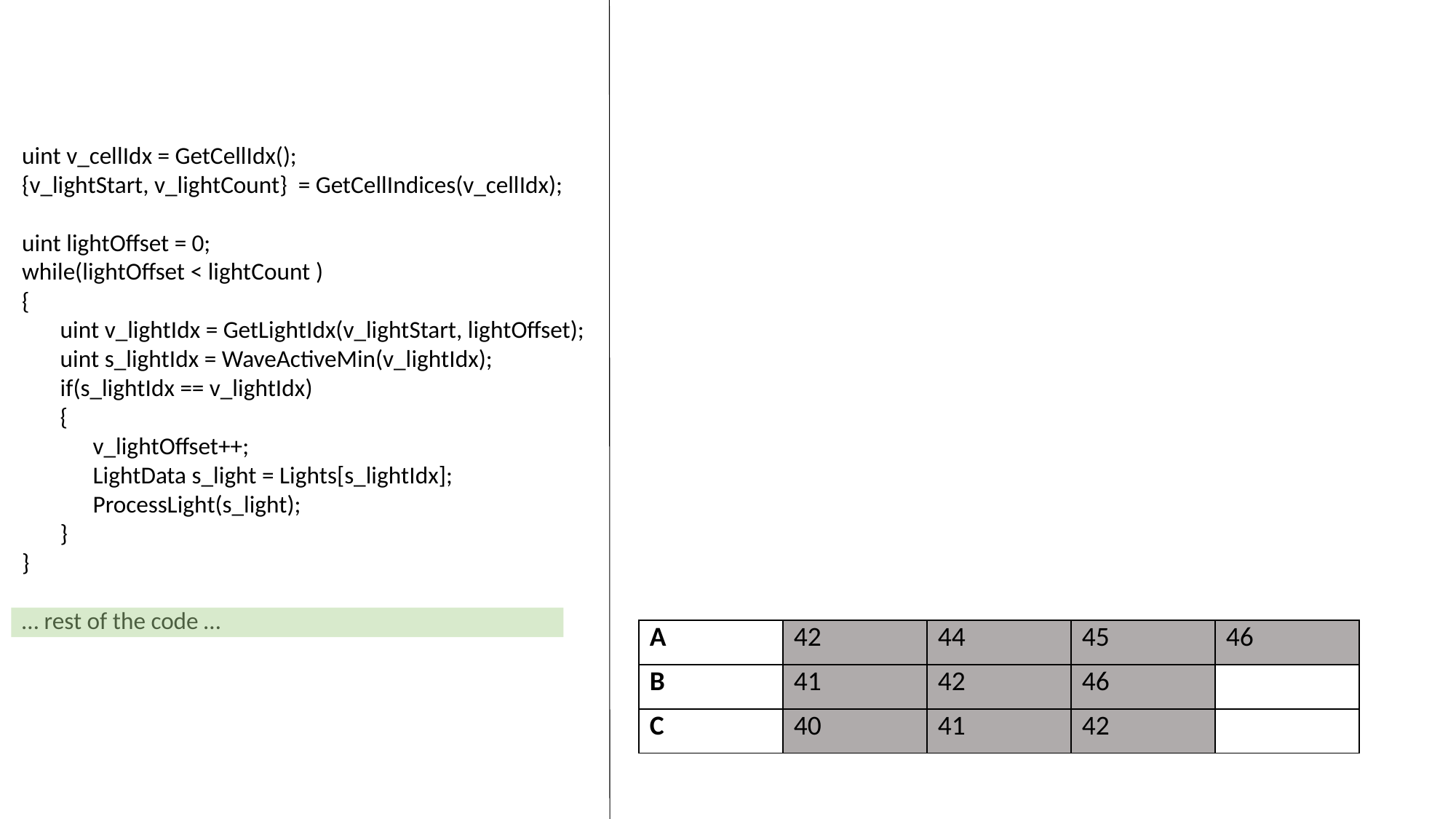

uint v_cellIdx = GetCellIdx();
{v_lightStart, v_lightCount}  = GetCellIndices(v_cellIdx);

uint lightOffset = 0;
while(lightOffset < lightCount )
{
       uint v_lightIdx = GetLightIdx(v_lightStart, lightOffset);
       uint s_lightIdx = WaveActiveMin(v_lightIdx);
       if(s_lightIdx == v_lightIdx)
       {
             v_lightOffset++;
             LightData s_light = Lights[s_lightIdx];
             ProcessLight(s_light);
       }
}

… rest of the code …

| A | 42 | 44 | 45 | 46 |
| --- | --- | --- | --- | --- |
| B | 41 | 42 | 46 |  |
| C | 40 | 41 | 42 |  |